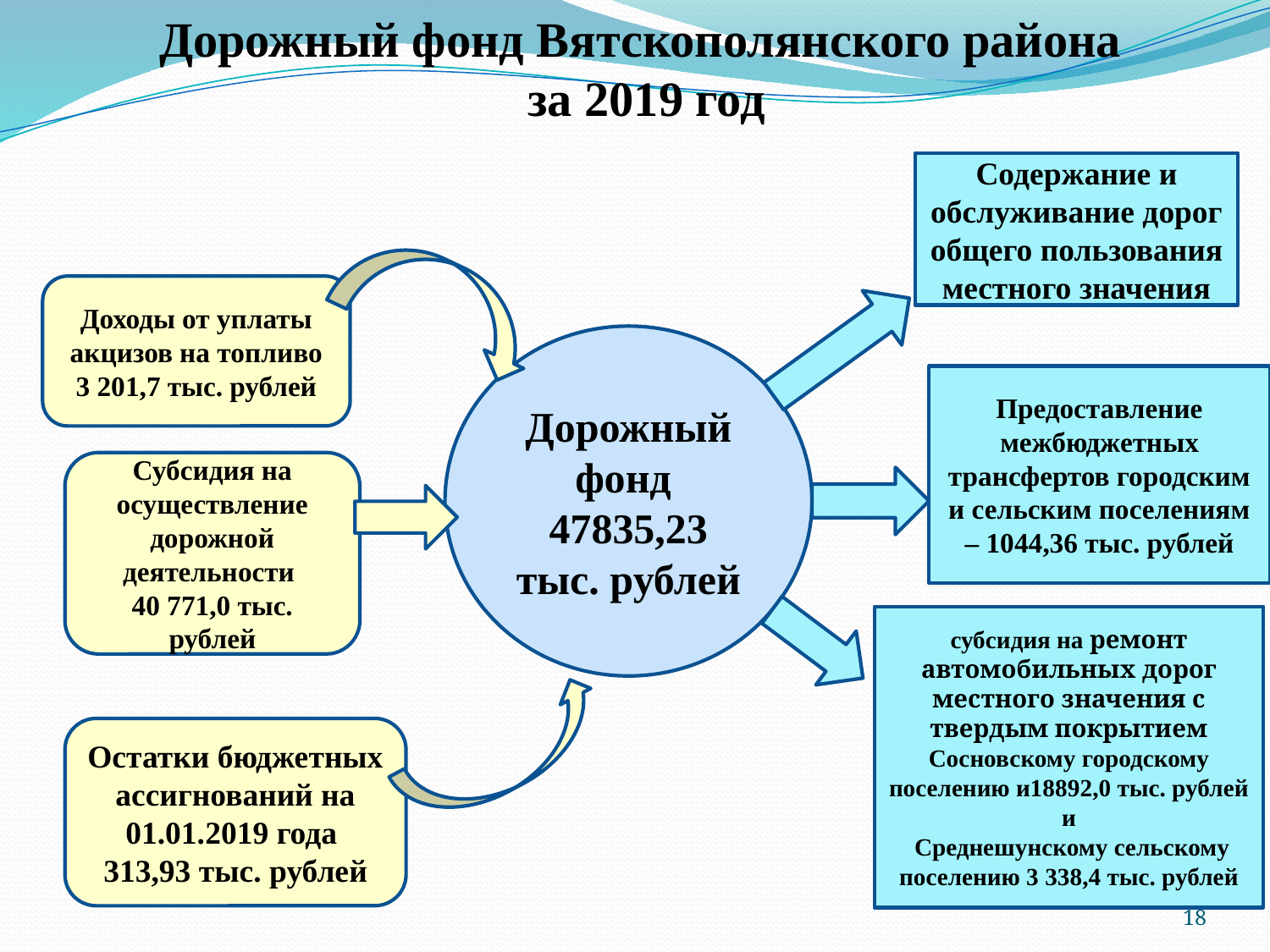

# Дорожный фонд Вятскополянского района за 2019 год
Содержание и обслуживание дорог общего пользования местного значения

Доходы от уплаты акцизов на топливо 3 201,7 тыс. рублей

Дорожный фонд
47835,23 тыс. рублей
Предоставление межбюджетных трансфертов городским и сельским поселениям – 1044,36 тыс. рублей
Субсидия на осуществление дорожной деятельности
40 771,0 тыс. рублей

субсидия на ремонт автомобильных дорог местного значения с твердым покрытием Сосновскому городскому поселению и18892,0 тыс. рублей и
 Среднешунскому сельскому поселению 3 338,4 тыс. рублей

Остатки бюджетных ассигнований на 01.01.2019 года
313,93 тыс. рублей

18